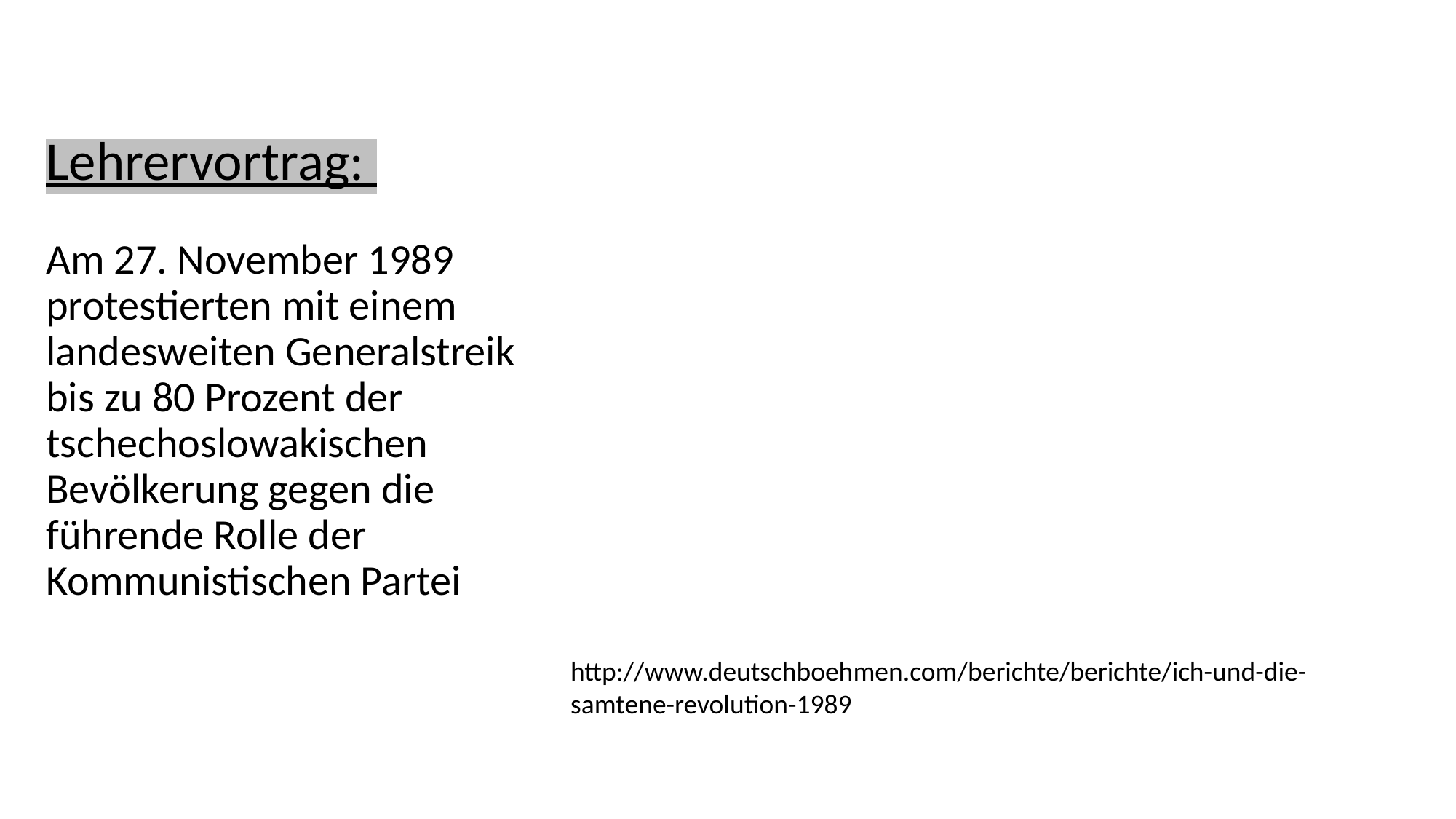

# Lehrervortrag: Am 27. November 1989 protestierten mit einem landesweiten Generalstreik bis zu 80 Prozent der tschechoslowakischen Bevölkerung gegen die führende Rolle der Kommunistischen Partei
http://www.deutschboehmen.com/berichte/berichte/ich-und-die-samtene-revolution-1989